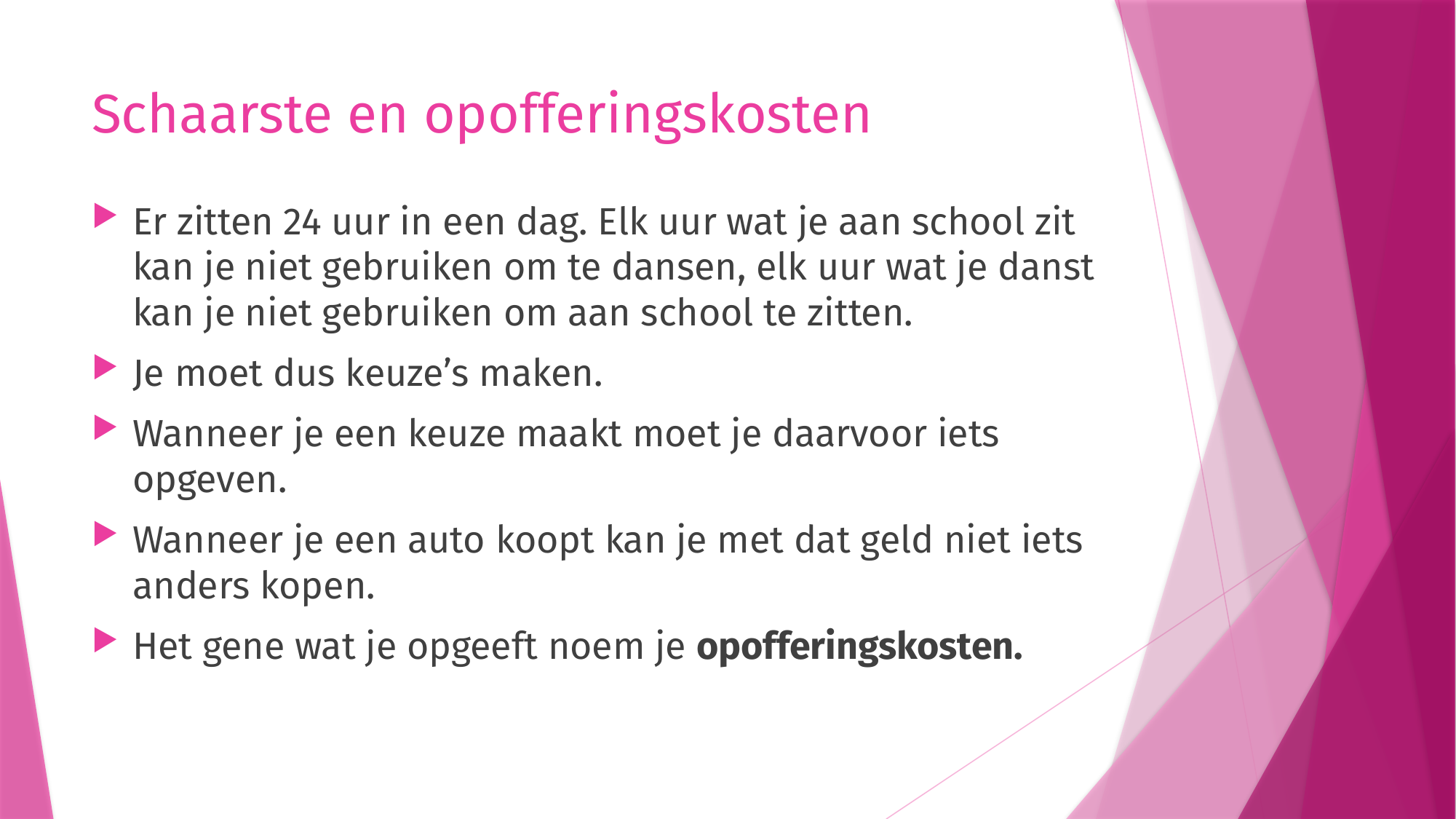

# Schaarste en opofferingskosten
Er zitten 24 uur in een dag. Elk uur wat je aan school zit kan je niet gebruiken om te dansen, elk uur wat je danst kan je niet gebruiken om aan school te zitten.
Je moet dus keuze’s maken.
Wanneer je een keuze maakt moet je daarvoor iets opgeven.
Wanneer je een auto koopt kan je met dat geld niet iets anders kopen.
Het gene wat je opgeeft noem je opofferingskosten.